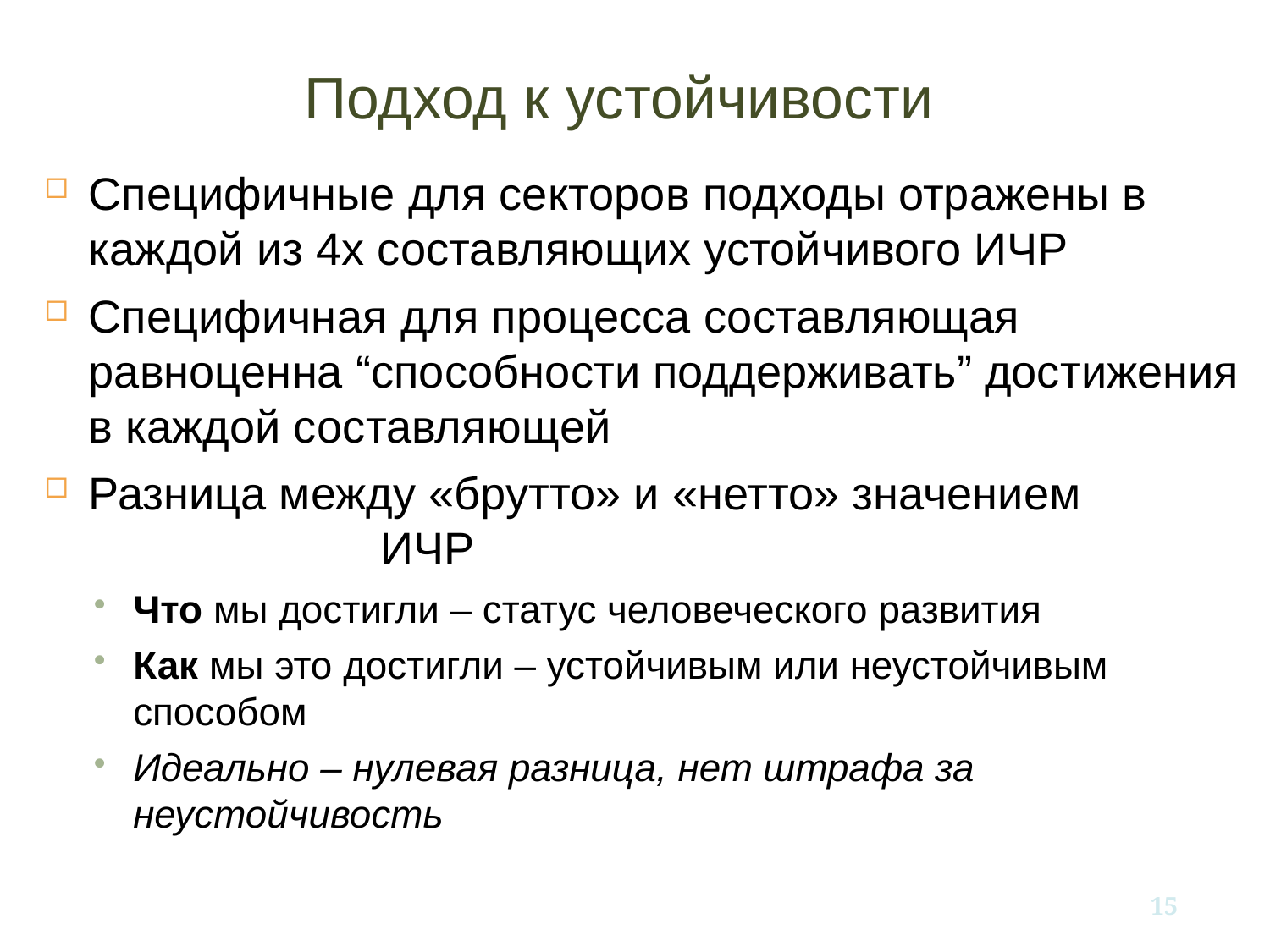

Подход к устойчивости
Специфичные для секторов подходы отражены в каждой из 4х составляющих устойчивого ИЧР
Специфичная для процесса составляющая равноценна “способности поддерживать” достижения в каждой составляющей
Разница между «брутто» и «нетто» значением                                     ИЧР
Что мы достигли – статус человеческого развития
Как мы это достигли – устойчивым или неустойчивым способом
Идеально – нулевая разница, нет штрафа за неустойчивость

15